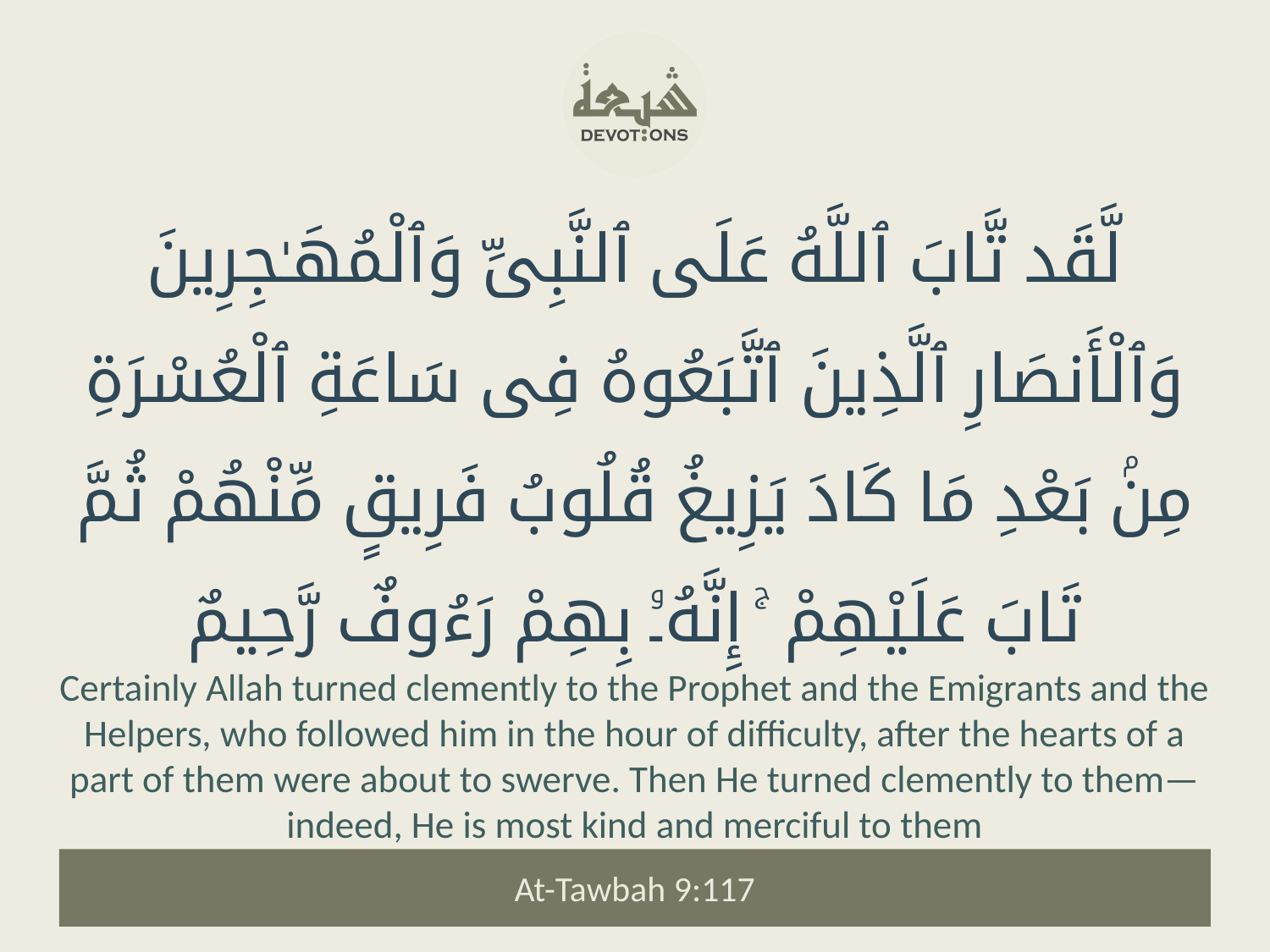

لَّقَد تَّابَ ٱللَّهُ عَلَى ٱلنَّبِىِّ وَٱلْمُهَـٰجِرِينَ وَٱلْأَنصَارِ ٱلَّذِينَ ٱتَّبَعُوهُ فِى سَاعَةِ ٱلْعُسْرَةِ مِنۢ بَعْدِ مَا كَادَ يَزِيغُ قُلُوبُ فَرِيقٍ مِّنْهُمْ ثُمَّ تَابَ عَلَيْهِمْ ۚ إِنَّهُۥ بِهِمْ رَءُوفٌ رَّحِيمٌ
Certainly Allah turned clemently to the Prophet and the Emigrants and the Helpers, who followed him in the hour of difficulty, after the hearts of a part of them were about to swerve. Then He turned clemently to them—indeed, He is most kind and merciful to them
At-Tawbah 9:117